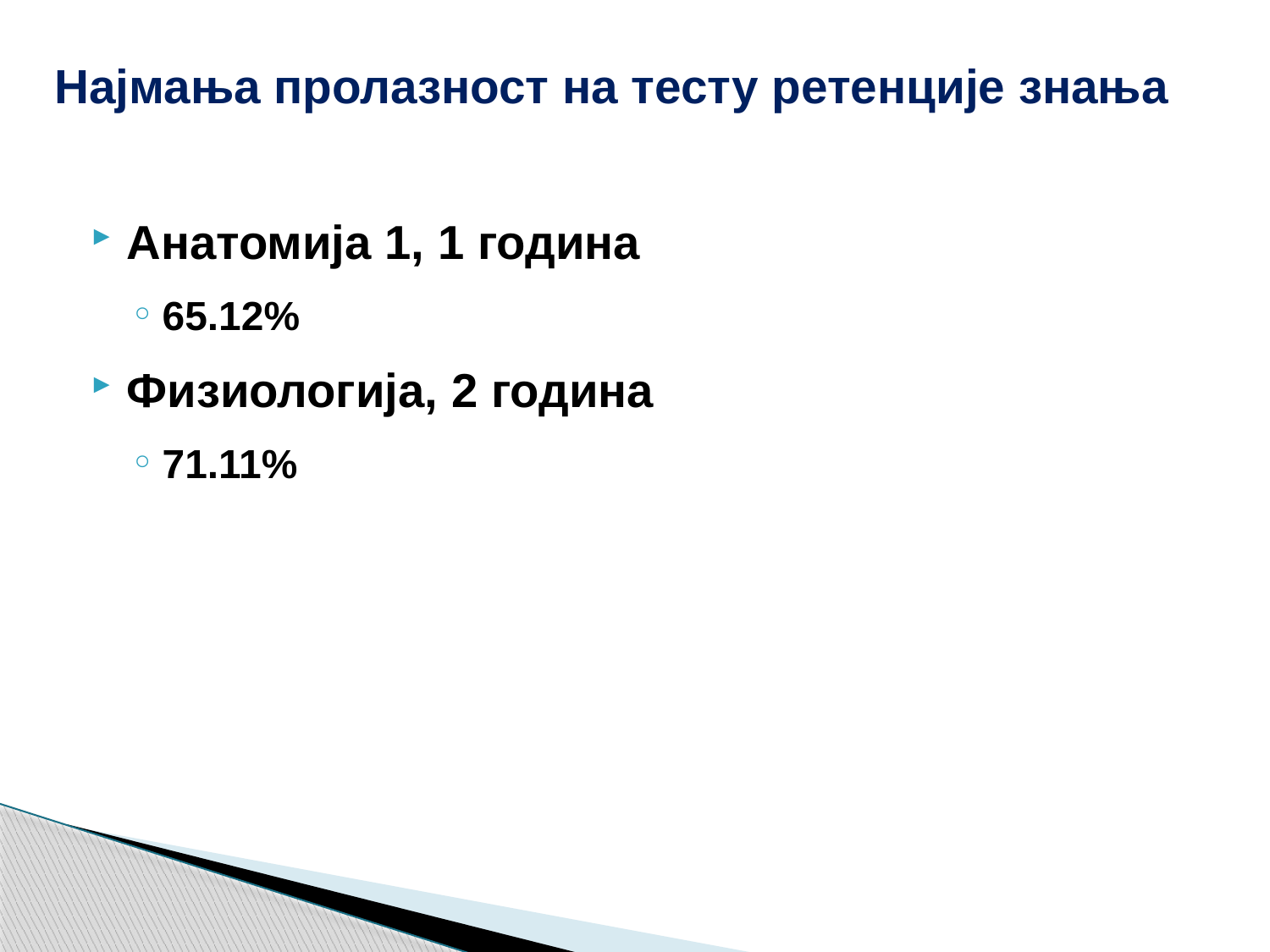

# Најмања пролазност на тесту ретенције знања
Анатомија 1, 1 година
65.12%
Физиологија, 2 година
71.11%